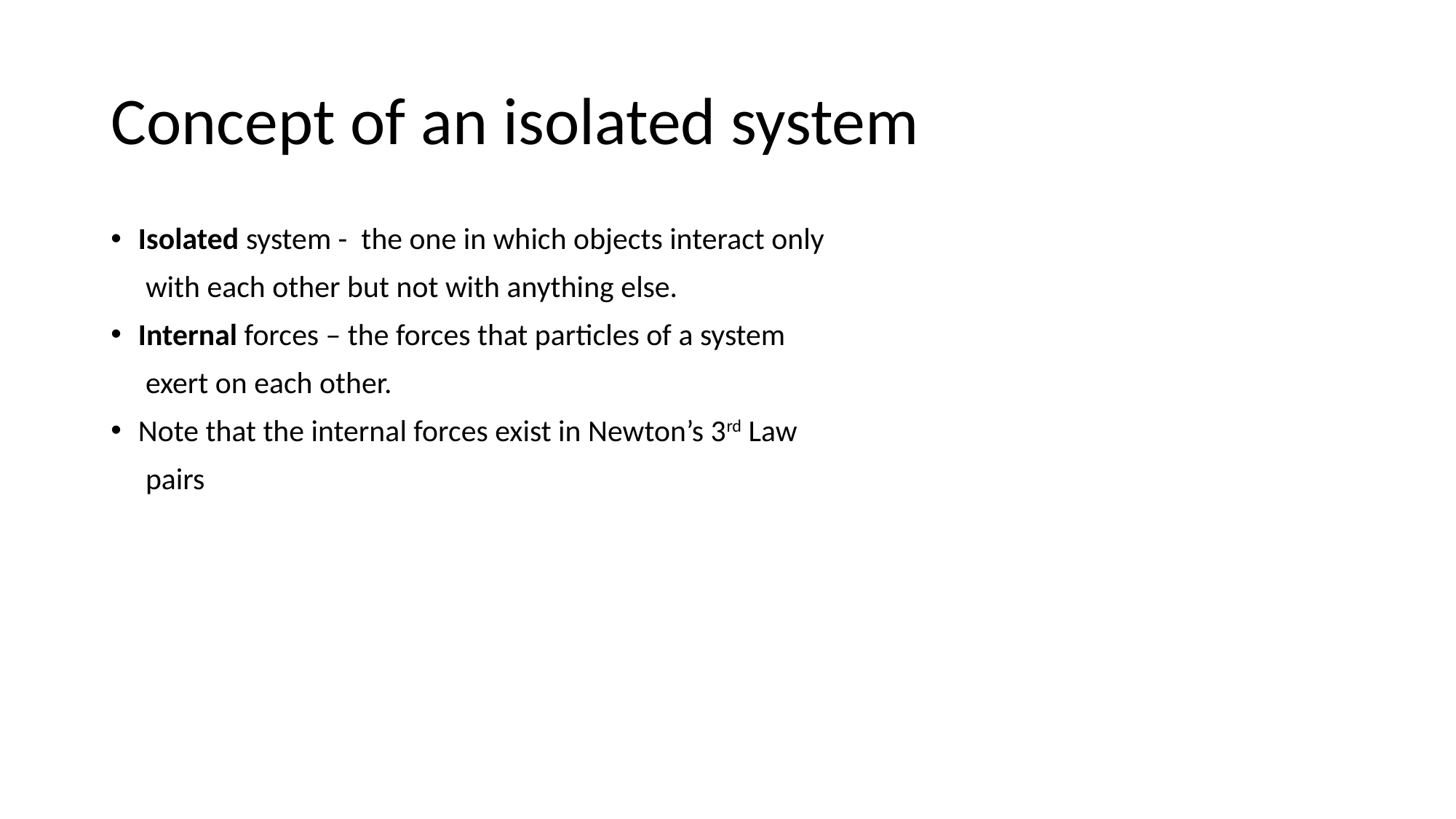

# Concept of an isolated system
Isolated system -  the one in which objects interact only
     with each other but not with anything else.
Internal forces – the forces that particles of a system
     exert on each other.
Note that the internal forces exist in Newton’s 3rd Law
     pairs